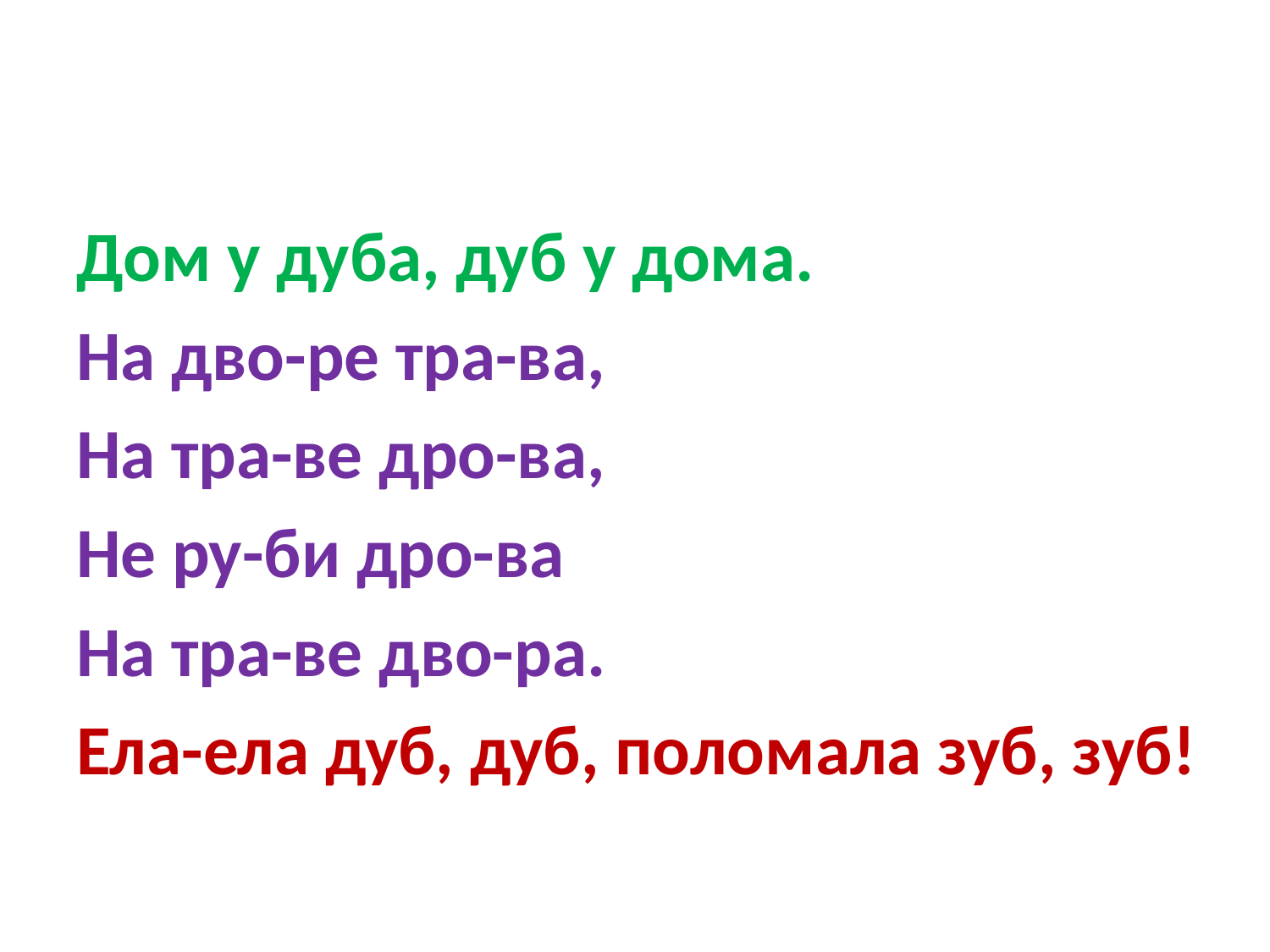

#

Дом у дуба, дуб у дома.
На дво-ре тра-ва,
На тра-ве дро-ва,
Не ру-би дро-ва
На тра-ве дво-ра.
Ела-ела дуб, дуб, поломала зуб, зуб!